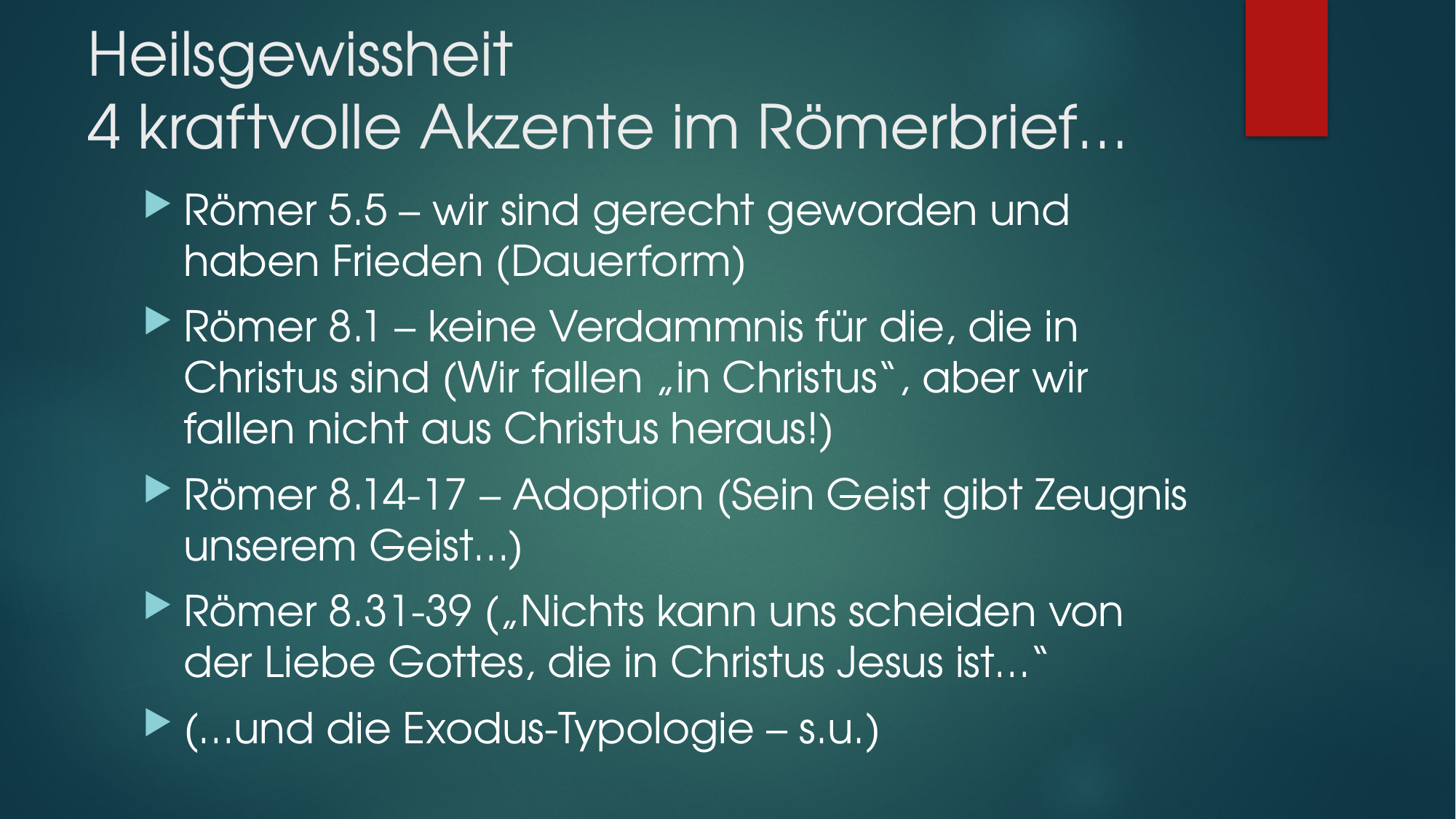

# Heilsgewissheit 4 kraftvolle Akzente im Römerbrief…
Römer 5.5 – wir sind gerecht geworden und haben Frieden (Dauerform)
Römer 8.1 – keine Verdammnis für die, die in Christus sind (Wir fallen „in Christus“, aber wir fallen nicht aus Christus heraus!)
Römer 8.14-17 – Adoption (Sein Geist gibt Zeugnis unserem Geist…)
Römer 8.31-39 („Nichts kann uns scheiden von der Liebe Gottes, die in Christus Jesus ist…“
(…und die Exodus-Typologie – s.u.)